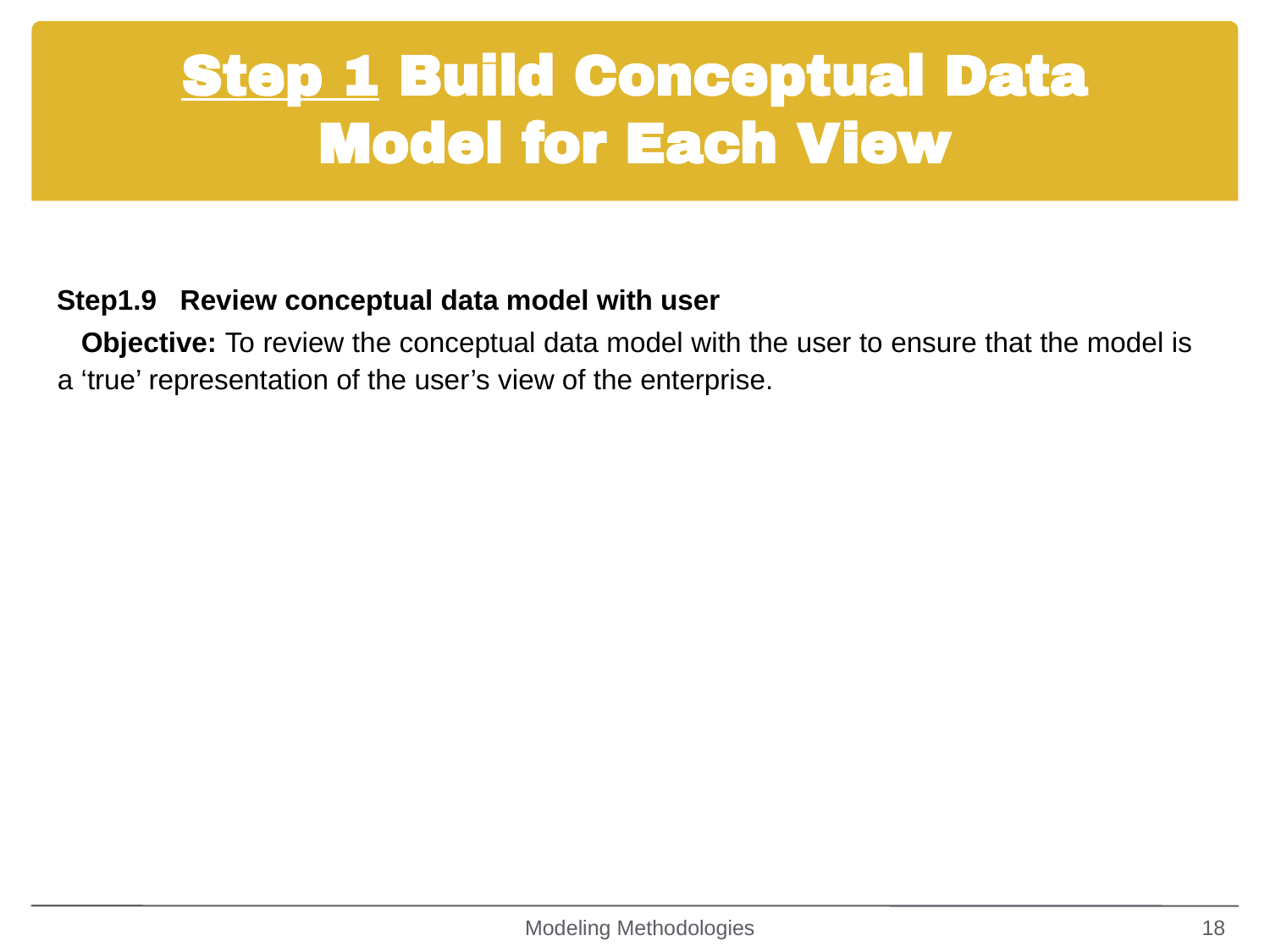

Step 1 Build Conceptual Data Model for Each View

Step1.9   Review conceptual data model with user
   Objective: To review the conceptual data model with the user to ensure that the model is a ‘true’ representation of the user’s view of the enterprise.
Modeling Methodologies
18